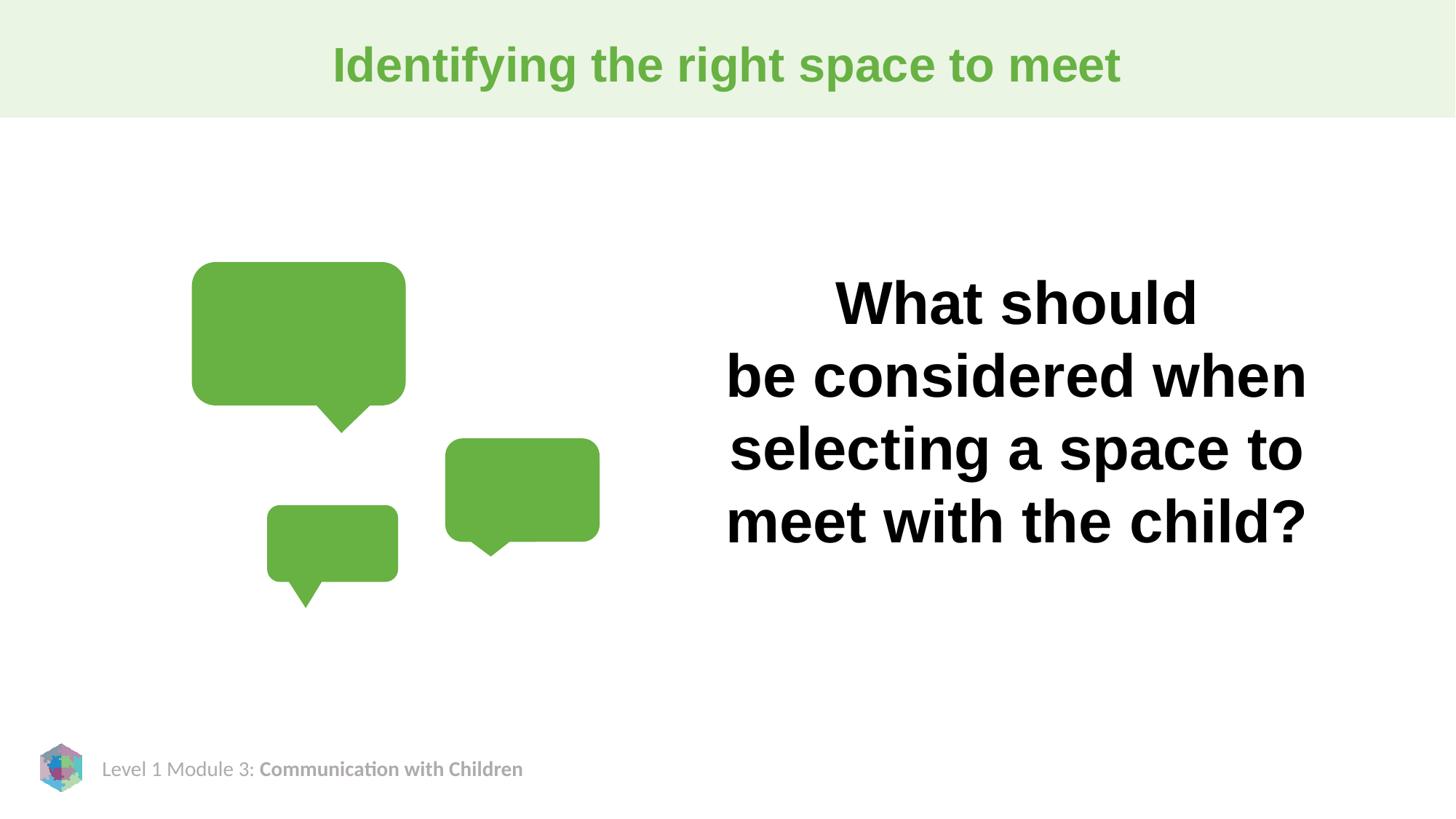

# Identifying the right space to meet
What should be considered when selecting a space to meet with the child?